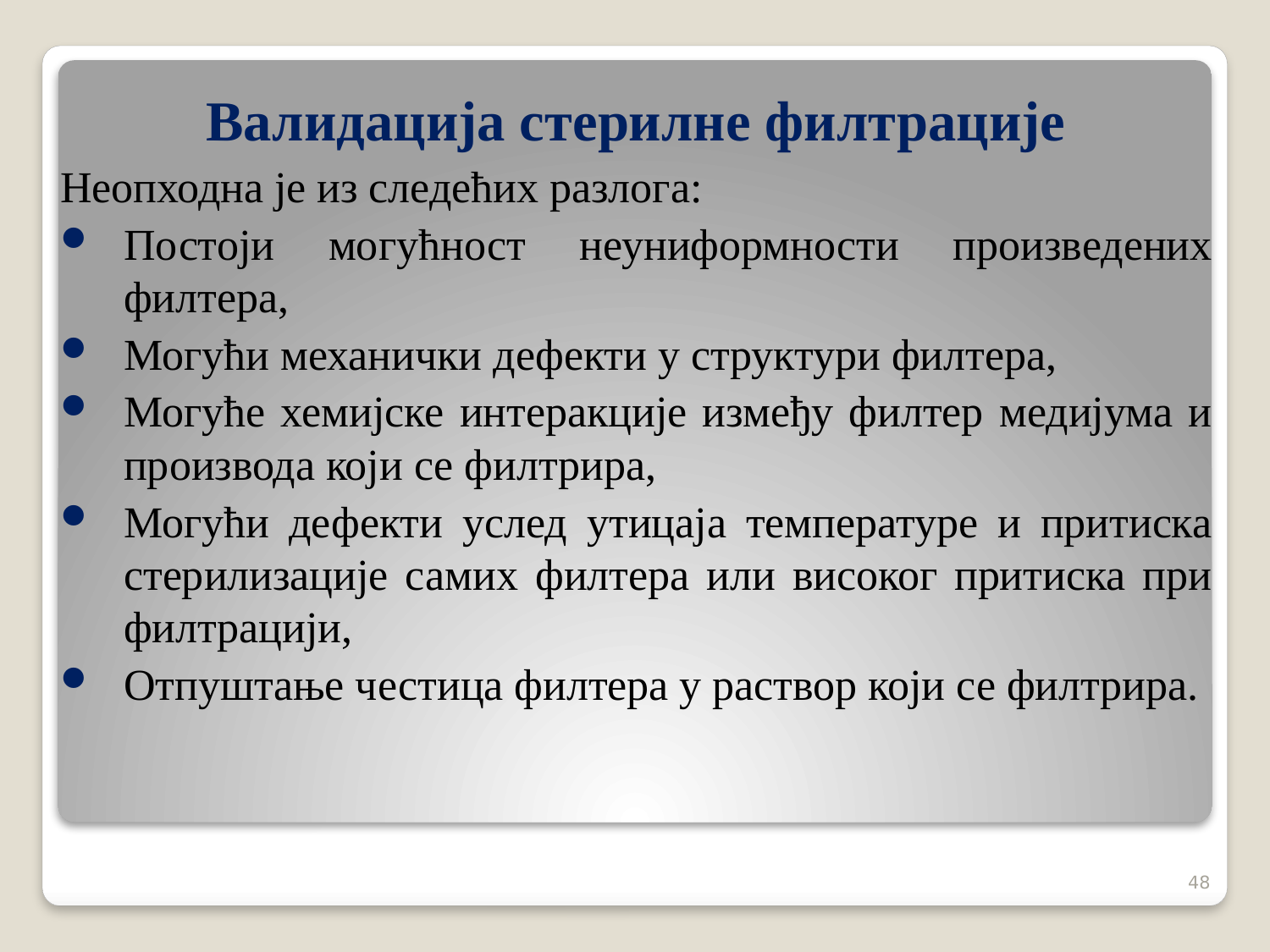

# Валидација стерилне филтрације
Неопходна је из следећих разлога:
Постоји могућност неуниформности произведених филтера,
Могући механички дефекти у структури филтера,
Могуће хемијске интеракције између филтер медијума и производа који се филтрира,
Могући дефекти услед утицаја температуре и притиска стерилизације самих филтера или високог притиска при филтрацији,
Отпуштање честица филтера у раствор који се филтрира.

48